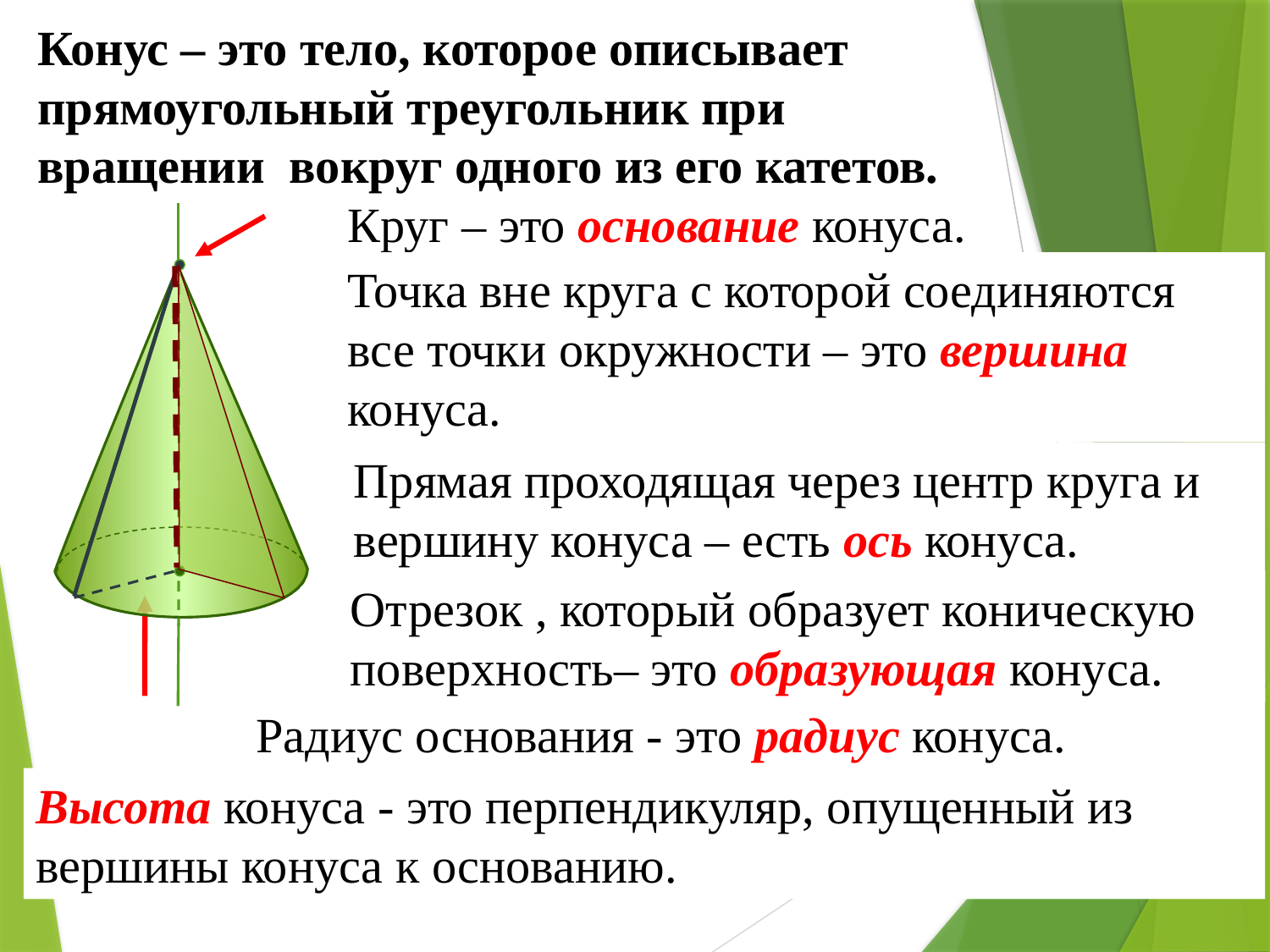

Конус – это тело, которое описывает прямоугольный треугольник при вращении  вокруг одного из его катетов.
Круг – это основание конуса.

Точка вне круга с которой соединяются все точки окружности – это вершина конуса.

Прямая проходящая через центр круга и вершину конуса – есть ось конуса.

Отрезок , который образует коническую поверхность– это образующая конуса.

Радиус основания - это радиус конуса.
Высота конуса - это перпендикуляр, опущенный из вершины конуса к основанию.